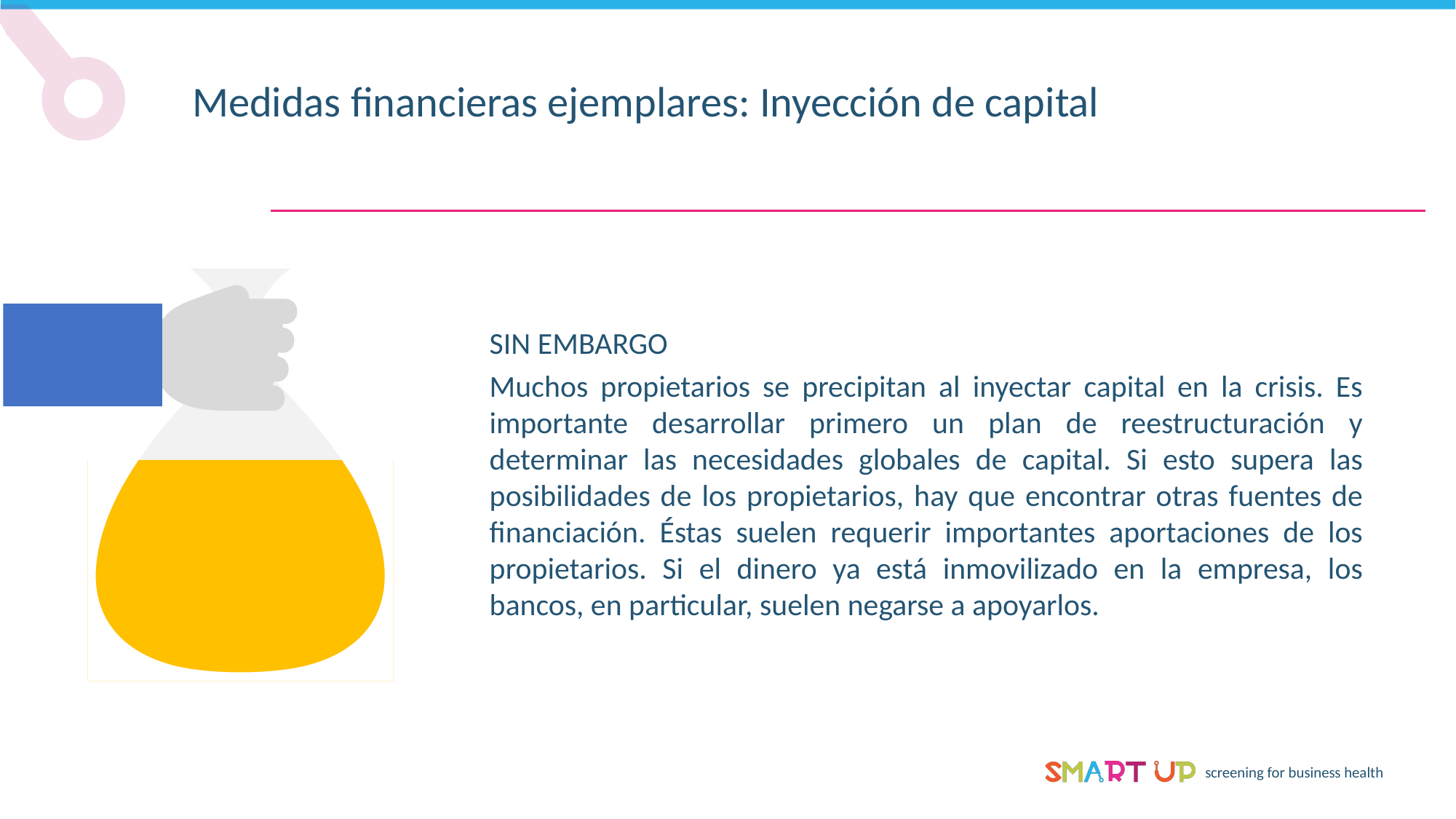

Medidas financieras ejemplares: Inyección de capital

SIN EMBARGO
Muchos propietarios se precipitan al inyectar capital en la crisis. Es importante desarrollar primero un plan de reestructuración y determinar las necesidades globales de capital. Si esto supera las posibilidades de los propietarios, hay que encontrar otras fuentes de financiación. Éstas suelen requerir importantes aportaciones de los propietarios. Si el dinero ya está inmovilizado en la empresa, los bancos, en particular, suelen negarse a apoyarlos.